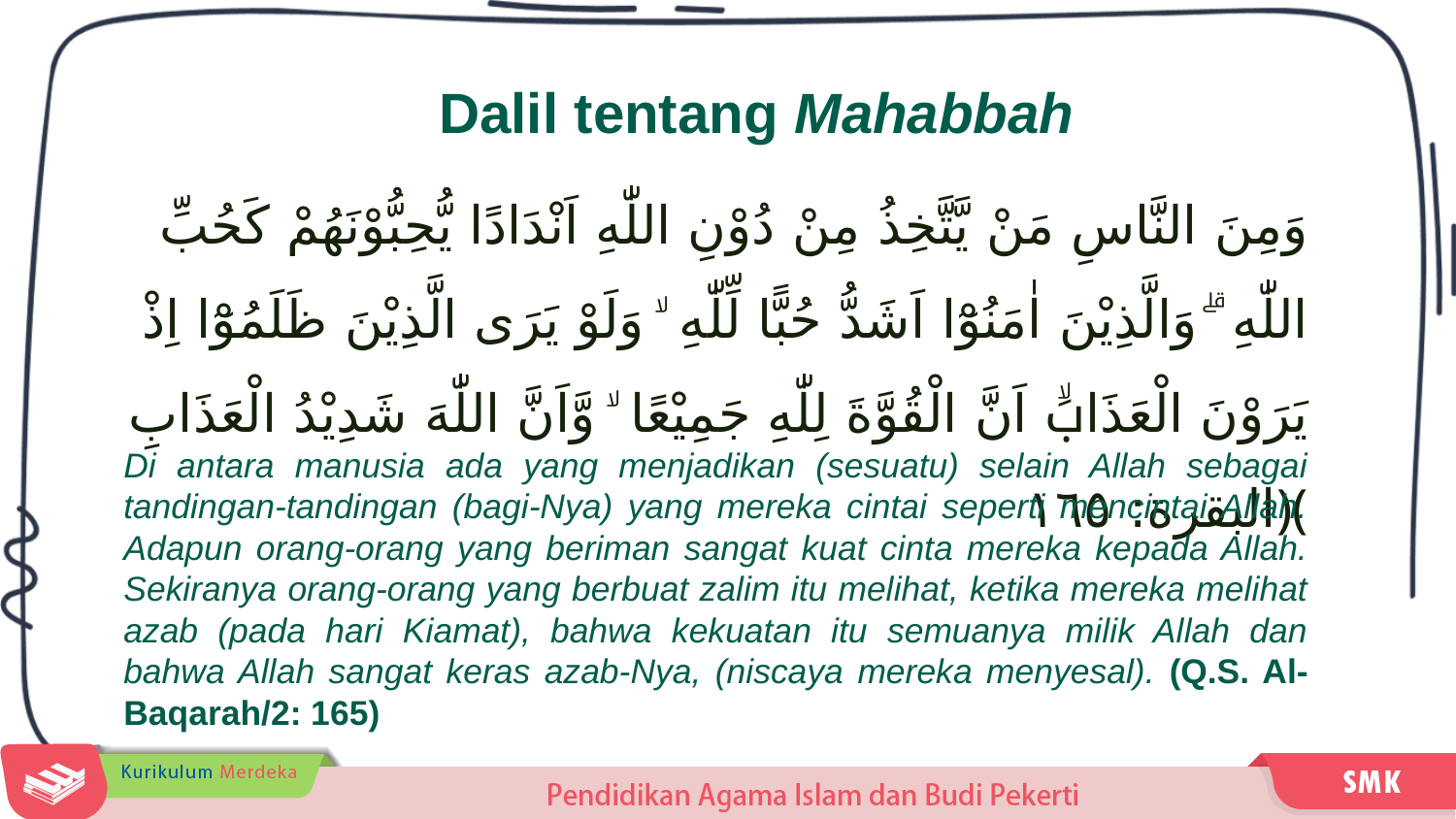

Dalil tentang Mahabbah
وَمِنَ النَّاسِ مَنْ يَّتَّخِذُ مِنْ دُوْنِ اللّٰهِ اَنْدَادًا يُّحِبُّوْنَهُمْ كَحُبِّ اللّٰهِ ۗ وَالَّذِيْنَ اٰمَنُوْٓا اَشَدُّ حُبًّا لِّلّٰهِ ۙ وَلَوْ يَرَى الَّذِيْنَ ظَلَمُوْٓا اِذْ يَرَوْنَ الْعَذَابَۙ اَنَّ الْقُوَّةَ لِلّٰهِ جَمِيْعًا ۙ وَّاَنَّ اللّٰهَ شَدِيْدُ الْعَذَابِ ﴿البقرة: ١٦٥﴾
Di antara manusia ada yang menjadikan (sesuatu) selain Allah sebagai tandingan-tandingan (bagi-Nya) yang mereka cintai seperti mencintai Allah. Adapun orang-orang yang beriman sangat kuat cinta mereka kepada Allah. Sekiranya orang-orang yang berbuat zalim itu melihat, ketika mereka melihat azab (pada hari Kiamat), bahwa kekuatan itu semuanya milik Allah dan bahwa Allah sangat keras azab-Nya, (niscaya mereka menyesal). (Q.S. Al-Baqarah/2: 165)